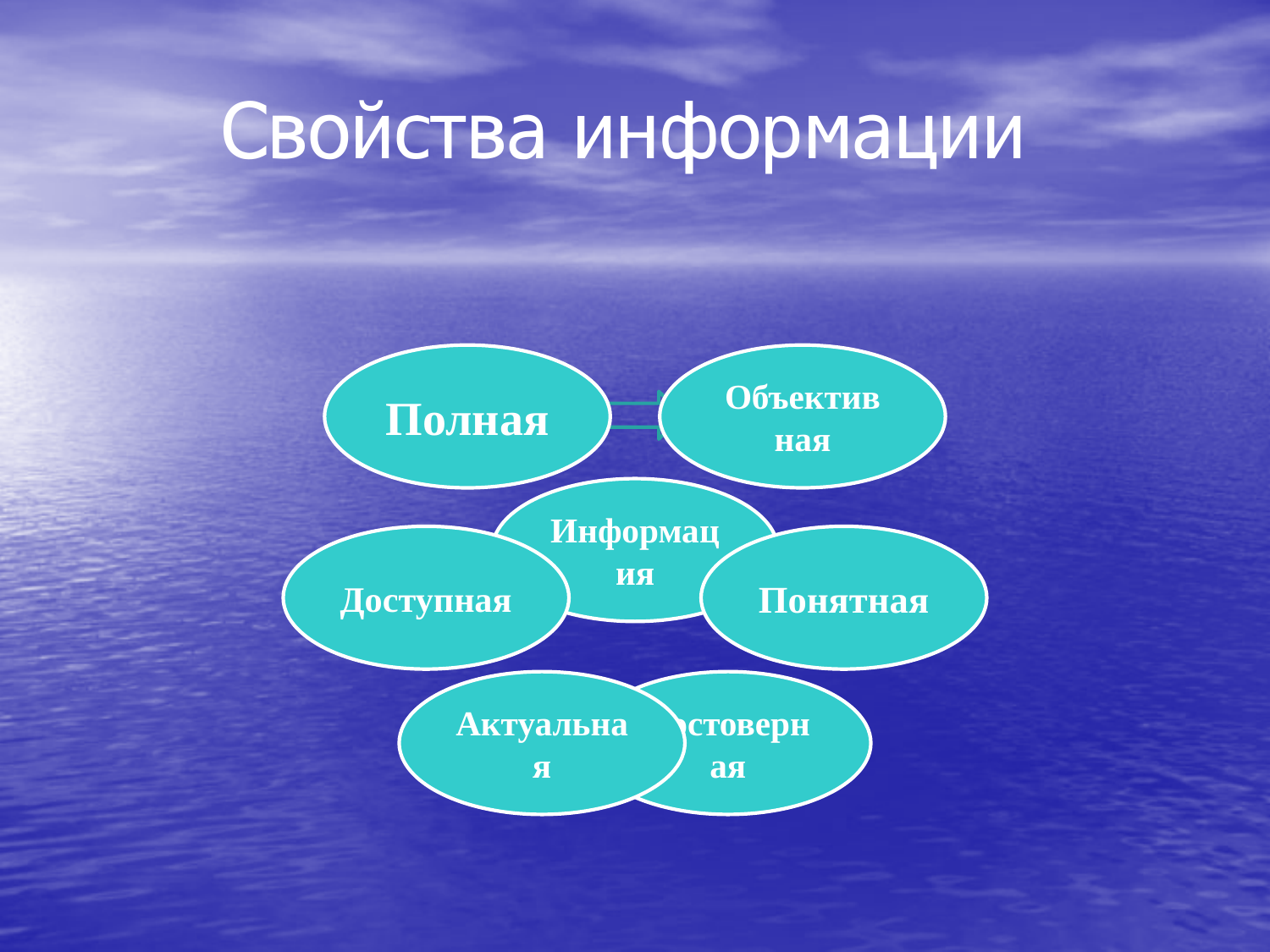

Свойства информации
Информация
Объективная
Понятная
Доступная
Полная